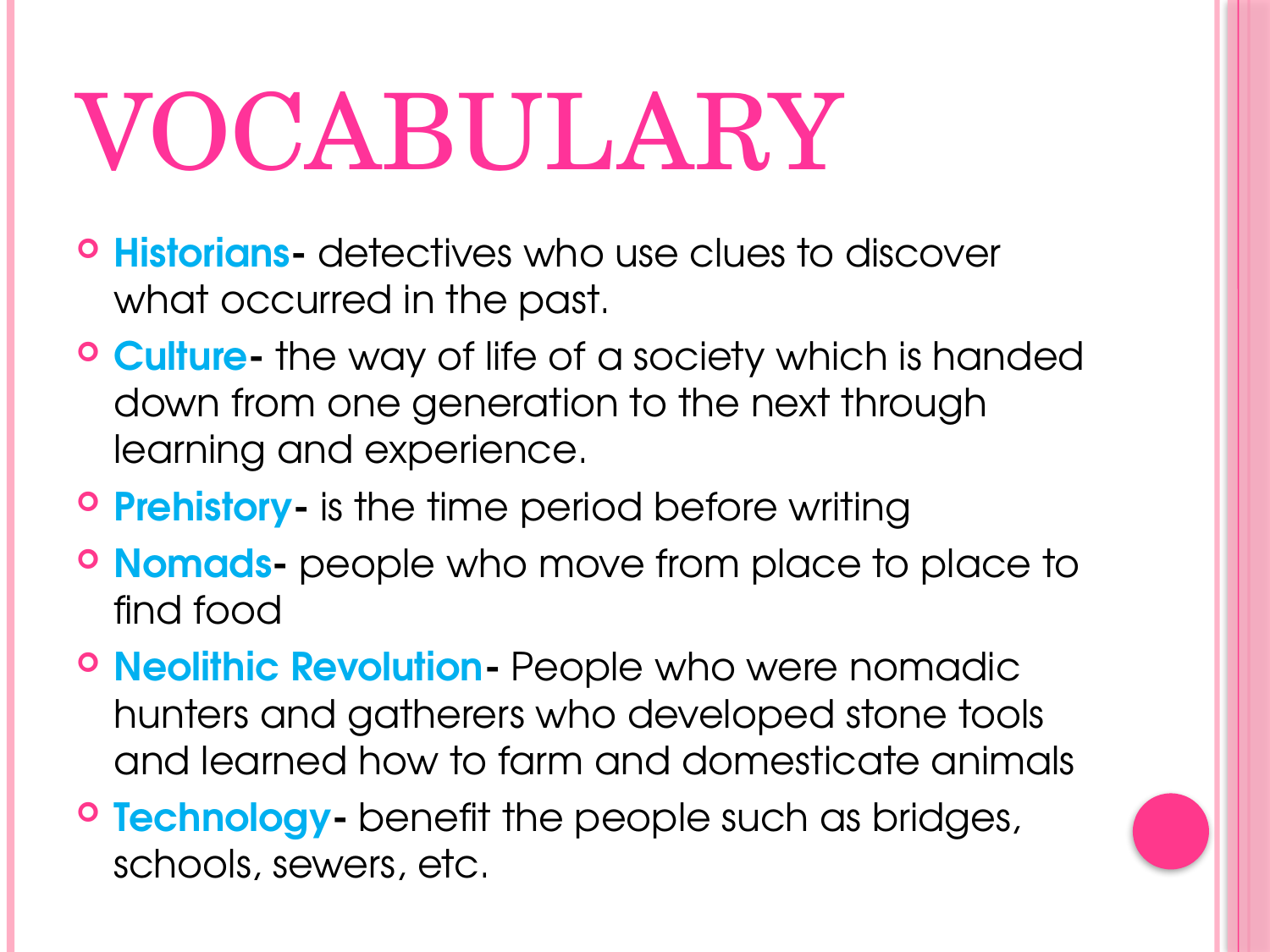

# Vocabulary
Historians- detectives who use clues to discover what occurred in the past.
Culture- the way of life of a society which is handed down from one generation to the next through learning and experience.
Prehistory- is the time period before writing
Nomads- people who move from place to place to find food
Neolithic Revolution- People who were nomadic hunters and gatherers who developed stone tools and learned how to farm and domesticate animals
Technology- benefit the people such as bridges, schools, sewers, etc.